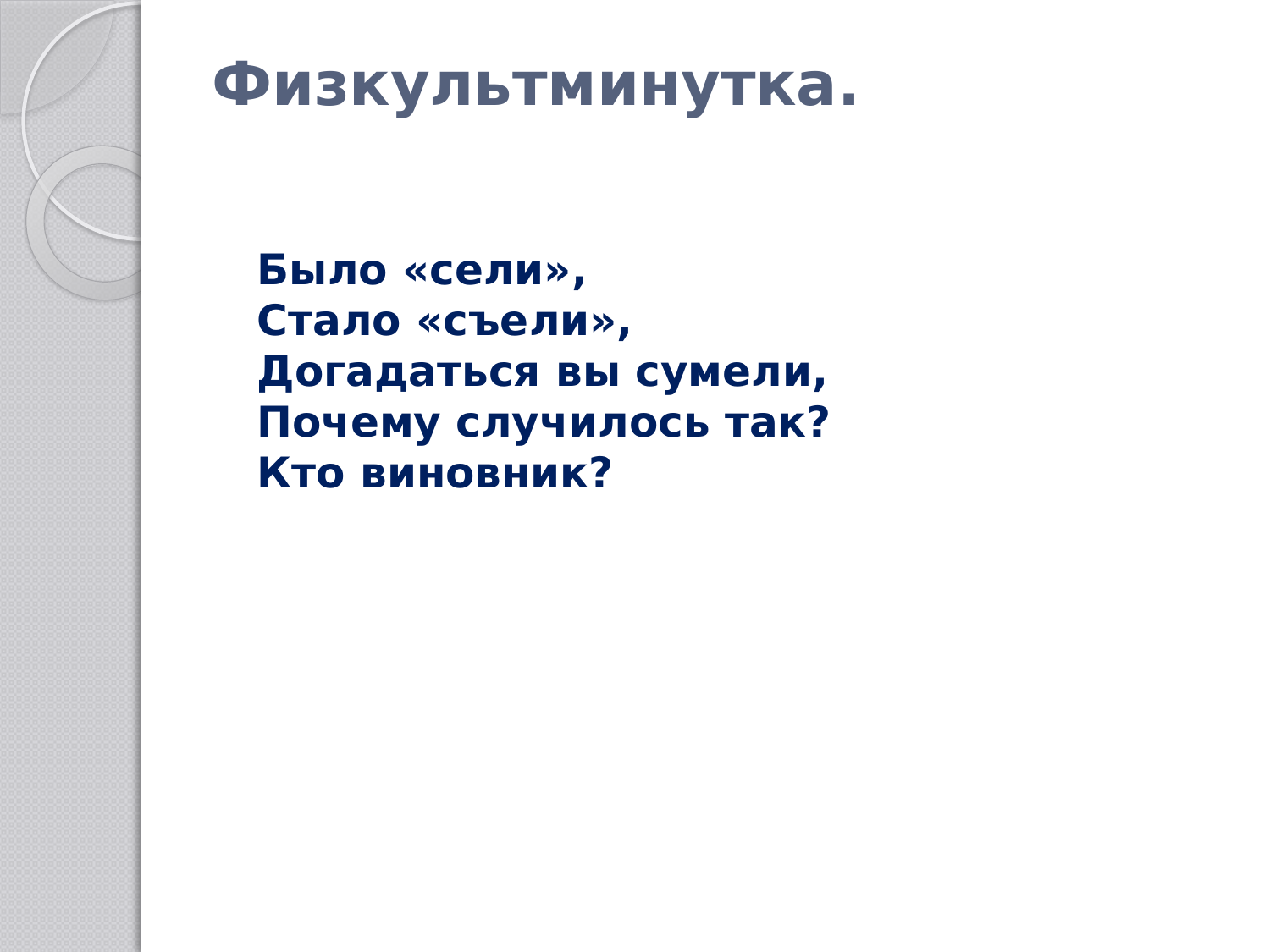

# Физкультминутка.
Было «сели»,
Стало «съели»,
Догадаться вы сумели,
Почему случилось так?
Кто виновник?